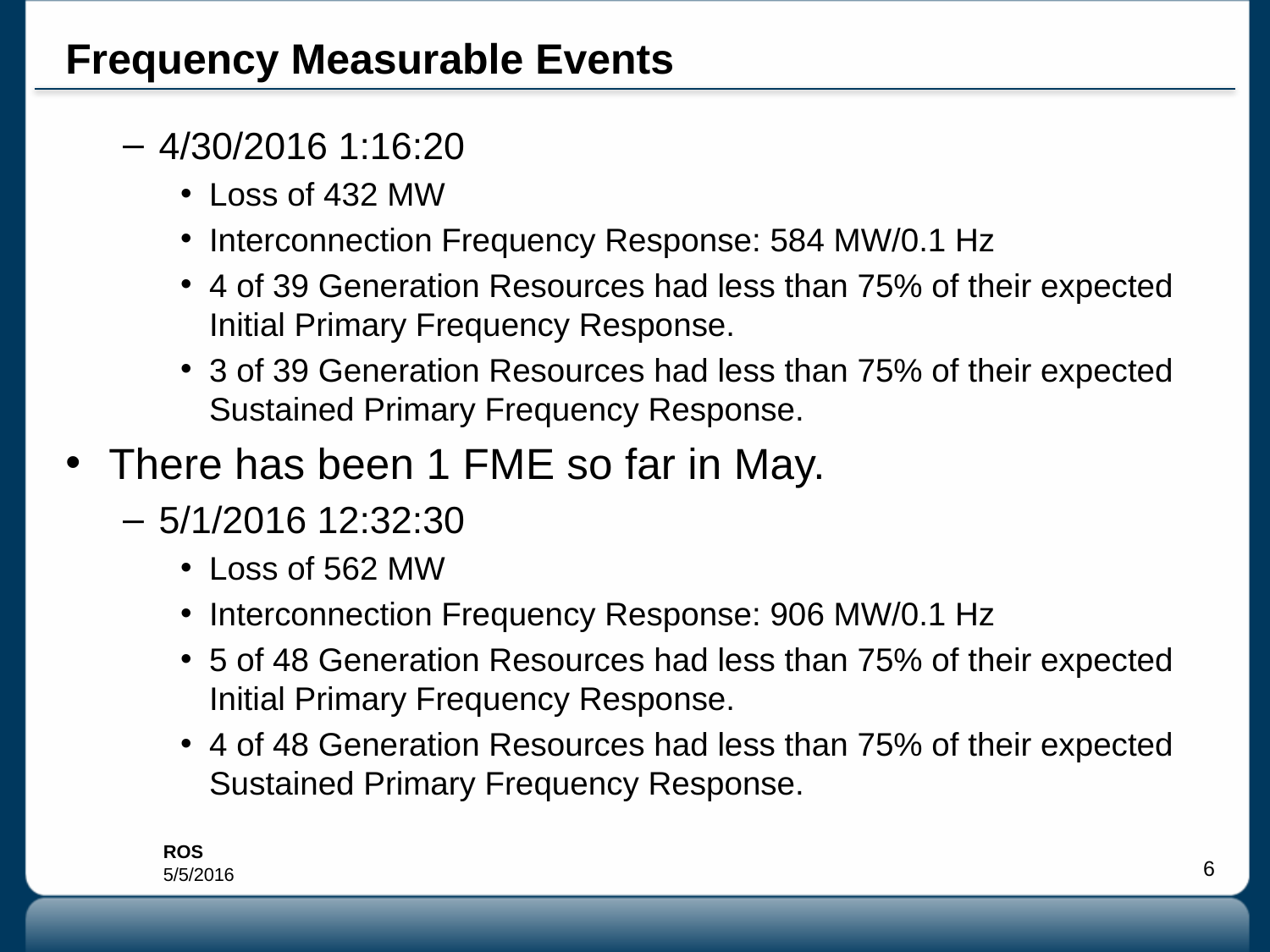

# Frequency Measurable Events
4/30/2016 1:16:20
Loss of 432 MW
Interconnection Frequency Response: 584 MW/0.1 Hz
4 of 39 Generation Resources had less than 75% of their expected Initial Primary Frequency Response.
3 of 39 Generation Resources had less than 75% of their expected Sustained Primary Frequency Response.
There has been 1 FME so far in May.
5/1/2016 12:32:30
Loss of 562 MW
Interconnection Frequency Response: 906 MW/0.1 Hz
5 of 48 Generation Resources had less than 75% of their expected Initial Primary Frequency Response.
4 of 48 Generation Resources had less than 75% of their expected Sustained Primary Frequency Response.